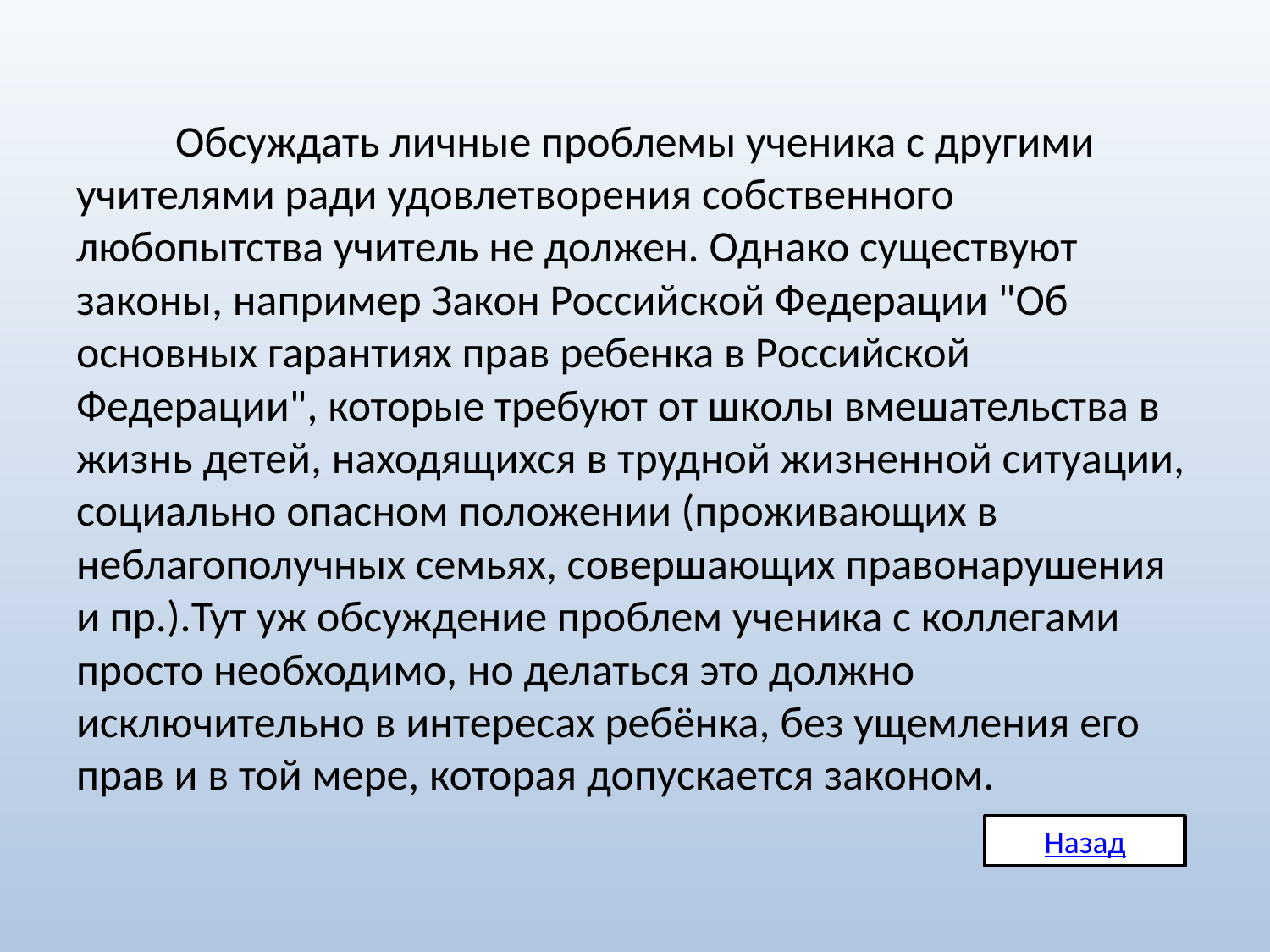

Обсуждать личные проблемы ученика с другими учителями ради удовлетворения собственного любопытства учитель не должен. Однако существуют законы, например Закон Российской Федерации "Об основных гарантиях прав ребенка в Российской Федерации", которые требуют от школы вмешательства в жизнь детей, находящихся в трудной жизненной ситуации, социально опасном положении (проживающих в неблагополучных семьях, совершающих правонарушения и пр.).Тут уж обсуждение проблем ученика с коллегами просто необходимо, но делаться это должно исключительно в интересах ребёнка, без ущемления его прав и в той мере, которая допускается законом.
Назад